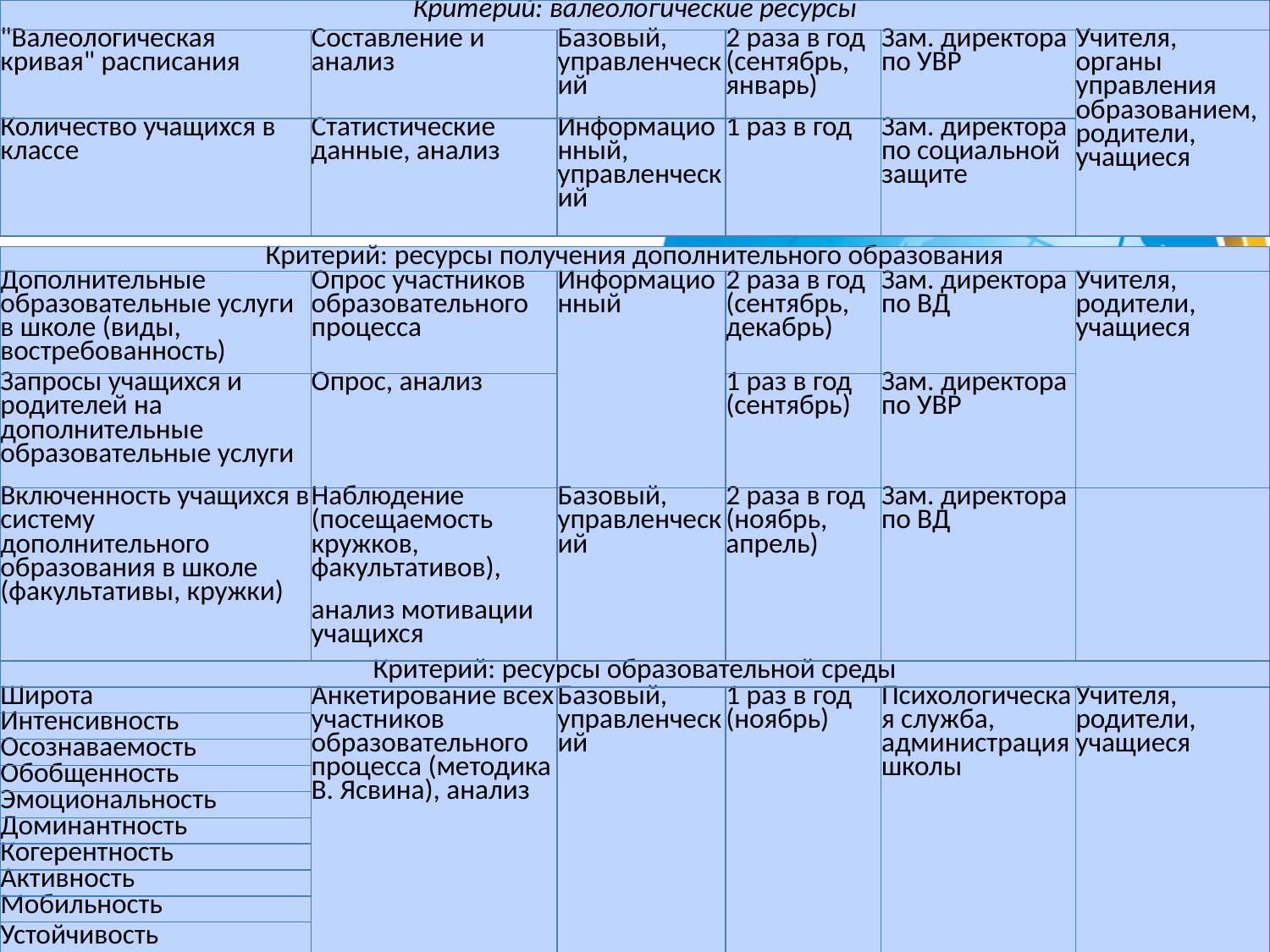

| Критерий: валеологические ресурсы |  |  |  |  |  |
| --- | --- | --- | --- | --- | --- |
| "Валеологическая кривая" расписания | Составление и анализ | Базовый, управленческий | 2 раза в год (сентябрь, январь) | Зам. директора по УВР | Учителя, органы управления образованием, родители, учащиеся |
| Количество учащихся в классе | Статистические данные, анализ | Информационный, управленческий | 1 раз в год | Зам. директора по социальной защите |  |
| Критерий: ресурсы получения дополнительного образования |  |  |  |  |  |
| --- | --- | --- | --- | --- | --- |
| Дополнительные образовательные услуги в школе (виды, востребованность) | Опрос участников образовательного процесса | Информационный | 2 раза в год (сентябрь, декабрь) | Зам. директора по ВД | Учителя, родители, учащиеся |
| Запросы учащихся и родителей на дополнительные образовательные услуги | Опрос, анализ |  | 1 раз в год (сентябрь) | Зам. директора по УВР |  |
| Включенность учащихся в систему дополнительного образования в школе (факультативы, кружки) | Наблюдение (посещаемость кружков, факультативов), анализ мотивации учащихся | Базовый, управленческий | 2 раза в год (ноябрь, апрель) | Зам. директора по ВД |  |
| Критерий: ресурсы образовательной среды |  |  |  |  |  |
| Широта | Анкетирование всех участников образовательного процесса (методика В. Ясвина), анализ | Базовый, управленческий | 1 раз в год (ноябрь) | Психологическая служба, администрация школы | Учителя, родители, учащиеся |
| Интенсивность |  |  |  |  |  |
| Осознаваемость |  |  |  |  |  |
| Обобщенность |  |  |  |  |  |
| Эмоциональность |  |  |  |  |  |
| Доминантность |  |  |  |  |  |
| Когерентность |  |  |  |  |  |
| Активность |  |  |  |  |  |
| Мобильность |  |  |  |  |  |
| Устойчивость |  |  |  |  |  |